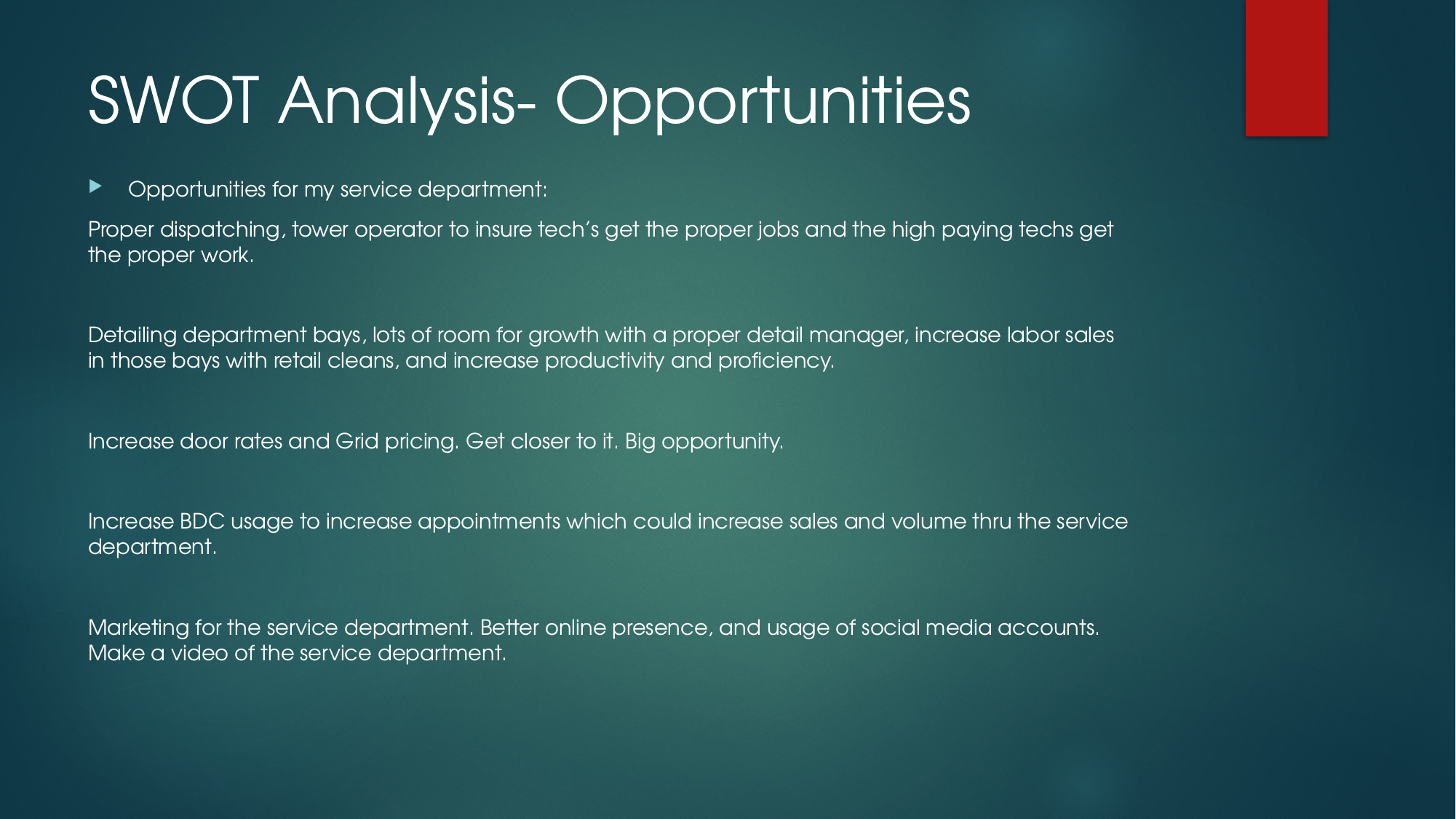

# SWOT Analysis- Opportunities
Opportunities for my service department:
Proper dispatching, tower operator to insure tech’s get the proper jobs and the high paying techs get the proper work.

Detailing department bays, lots of room for growth with a proper detail manager, increase labor sales in those bays with retail cleans, and increase productivity and proficiency.

Increase door rates and Grid pricing. Get closer to it. Big opportunity.

Increase BDC usage to increase appointments which could increase sales and volume thru the service department.

Marketing for the service department. Better online presence, and usage of social media accounts. Make a video of the service department.